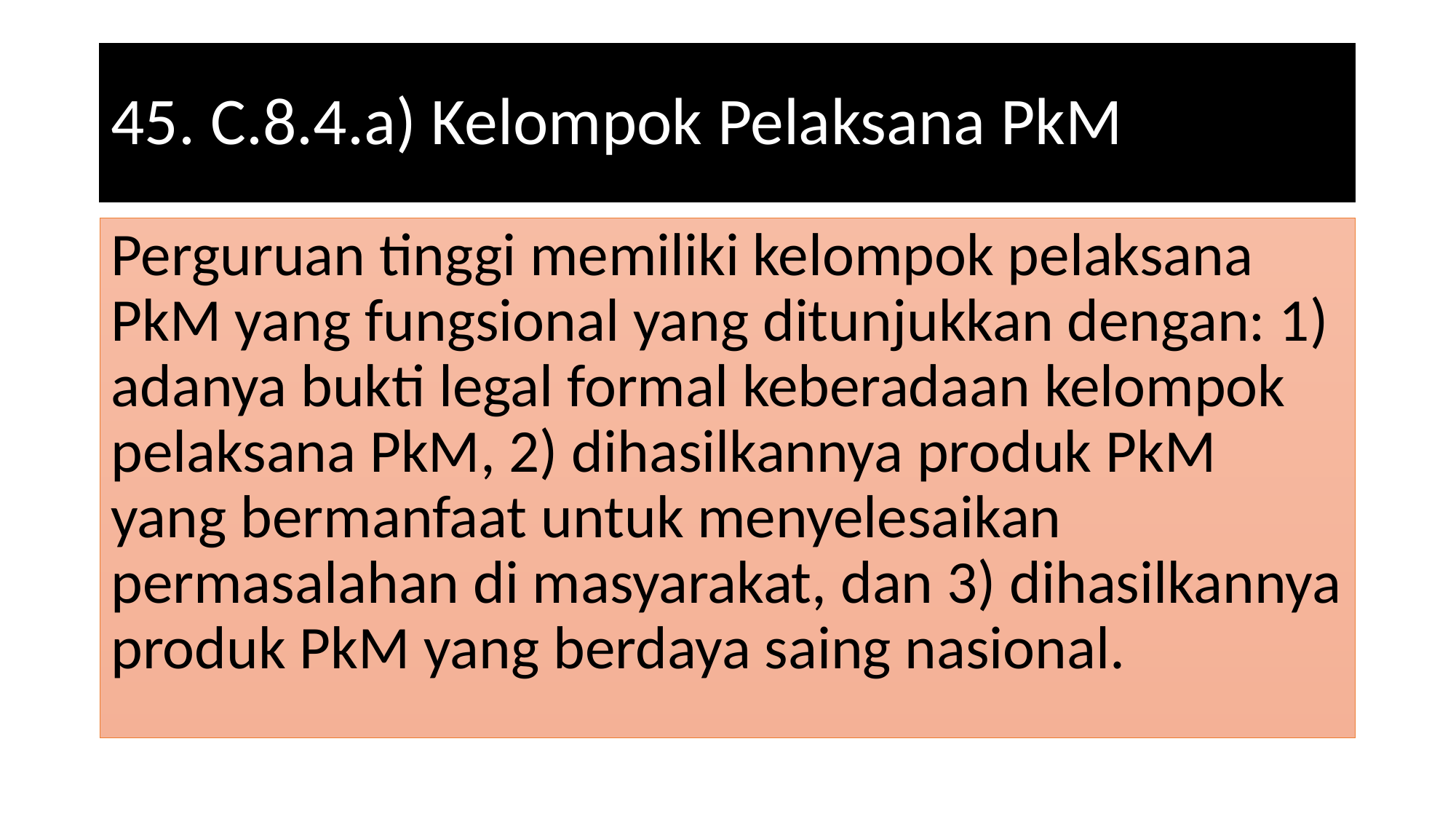

# 45. C.8.4.a) Kelompok Pelaksana PkM
Perguruan tinggi memiliki kelompok pelaksana PkM yang fungsional yang ditunjukkan dengan: 1) adanya bukti legal formal keberadaan kelompok pelaksana PkM, 2) dihasilkannya produk PkM yang bermanfaat untuk menyelesaikan permasalahan di masyarakat, dan 3) dihasilkannya produk PkM yang berdaya saing nasional.